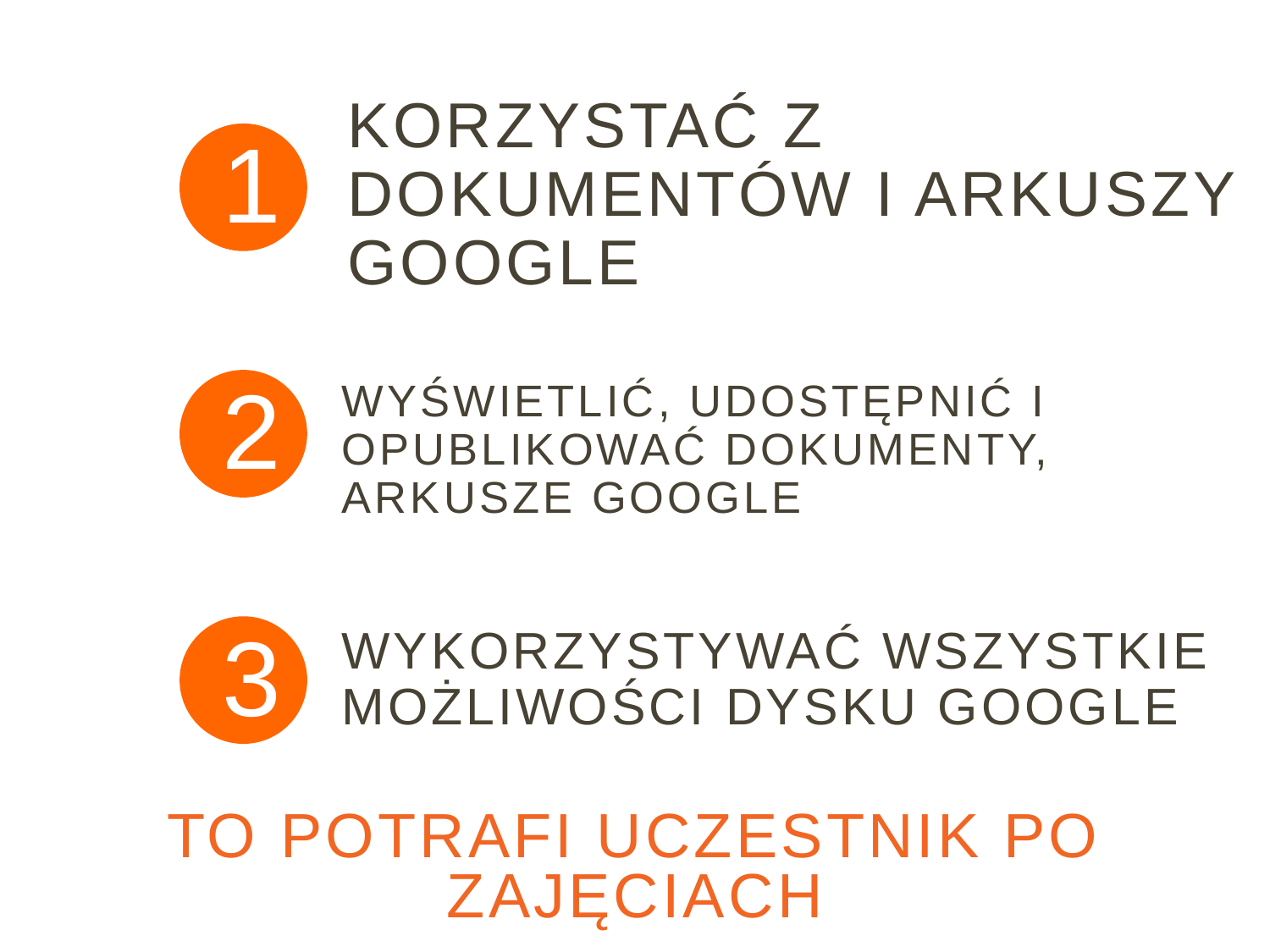

KoRZYSTAĆ Z DOKUMENTÓW i arkuszy google
wyświetlić, udostępnić i opublikować dokumenty, arkusze Google
Wykorzystywać wszysTkie możliwości dysku Google

To POTRAFI UCZESTNIK PO ZAJĘCIACH